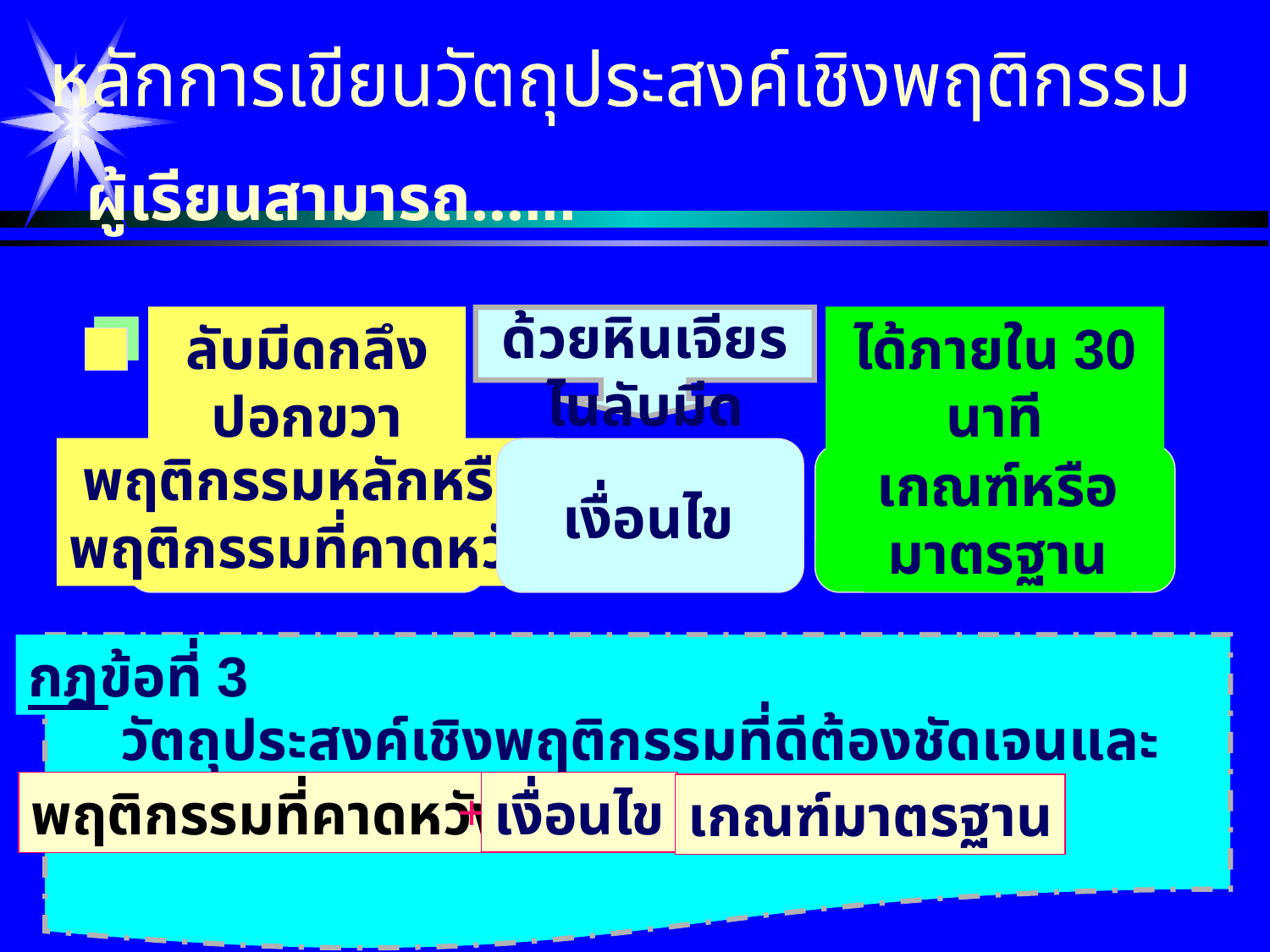

หลักการเขียนวัตถุประสงค์เชิงพฤติกรรม
ผู้เรียนสามารถ…...
ด้วยหินเจียรไนลับมีด

เงื่อนไข
ลับมีดกลึงปอกขวา

พฤติกรรมหลักหรือ
พฤติกรรมที่คาดหวัง

ได้ภายใน 30 นาที

เกณฑ์หรือ
มาตรฐาน

กฎข้อที่ 3
วัตถุประสงค์เชิงพฤติกรรมที่ดีต้องชัดเจนและประกอบด้วย 3 ส่วน คือ
เงื่อนไข
+
พฤติกรรมที่คาดหวัง
+
เกณฑ์มาตรฐาน